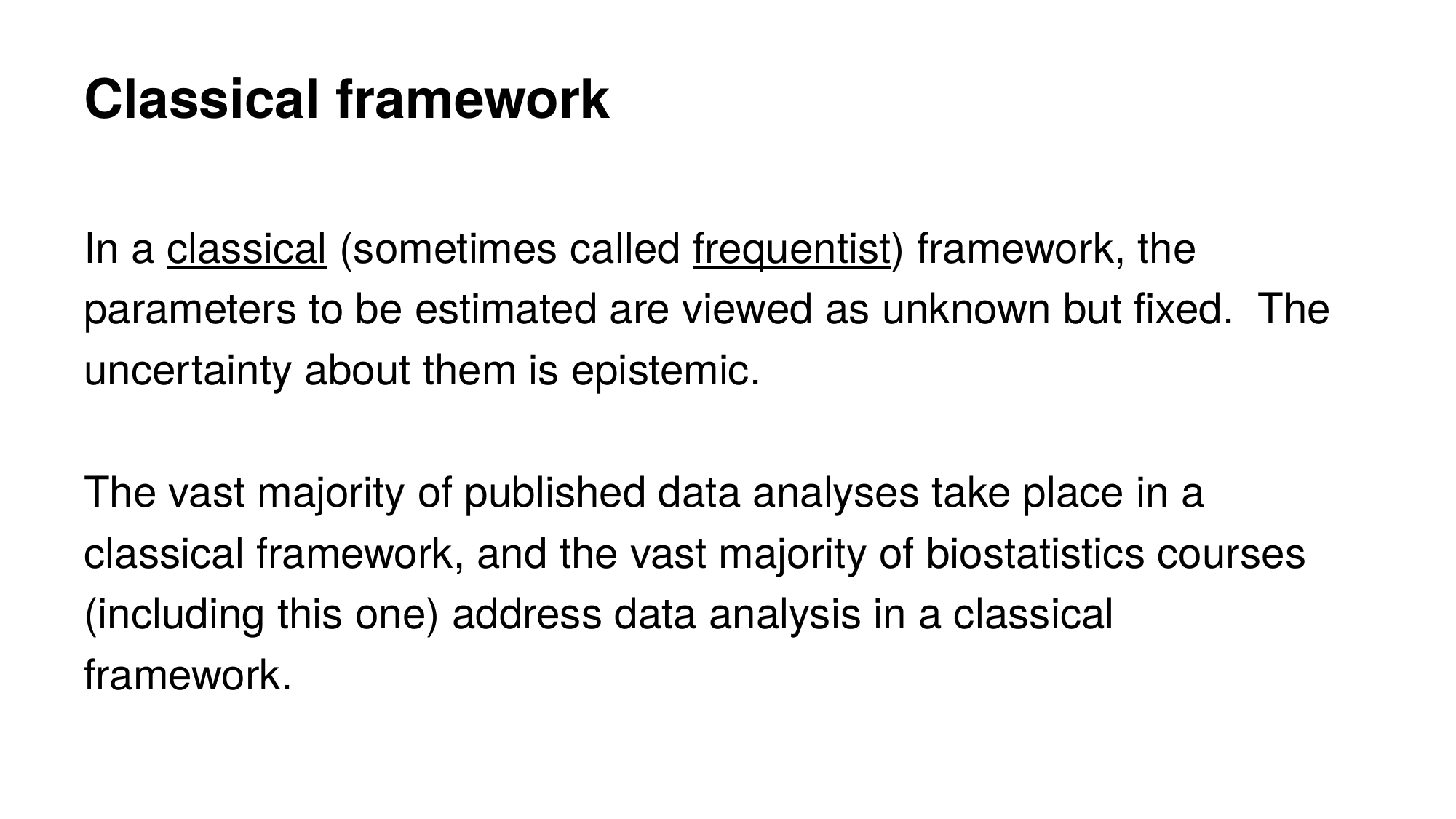

# Classical framework
In a classical (sometimes called frequentist) framework, the parameters to be estimated are viewed as unknown but fixed.  The uncertainty about them is epistemic.

The vast majority of published data analyses take place in a classical framework, and the vast majority of biostatistics courses (including this one) address data analysis in a classical framework.